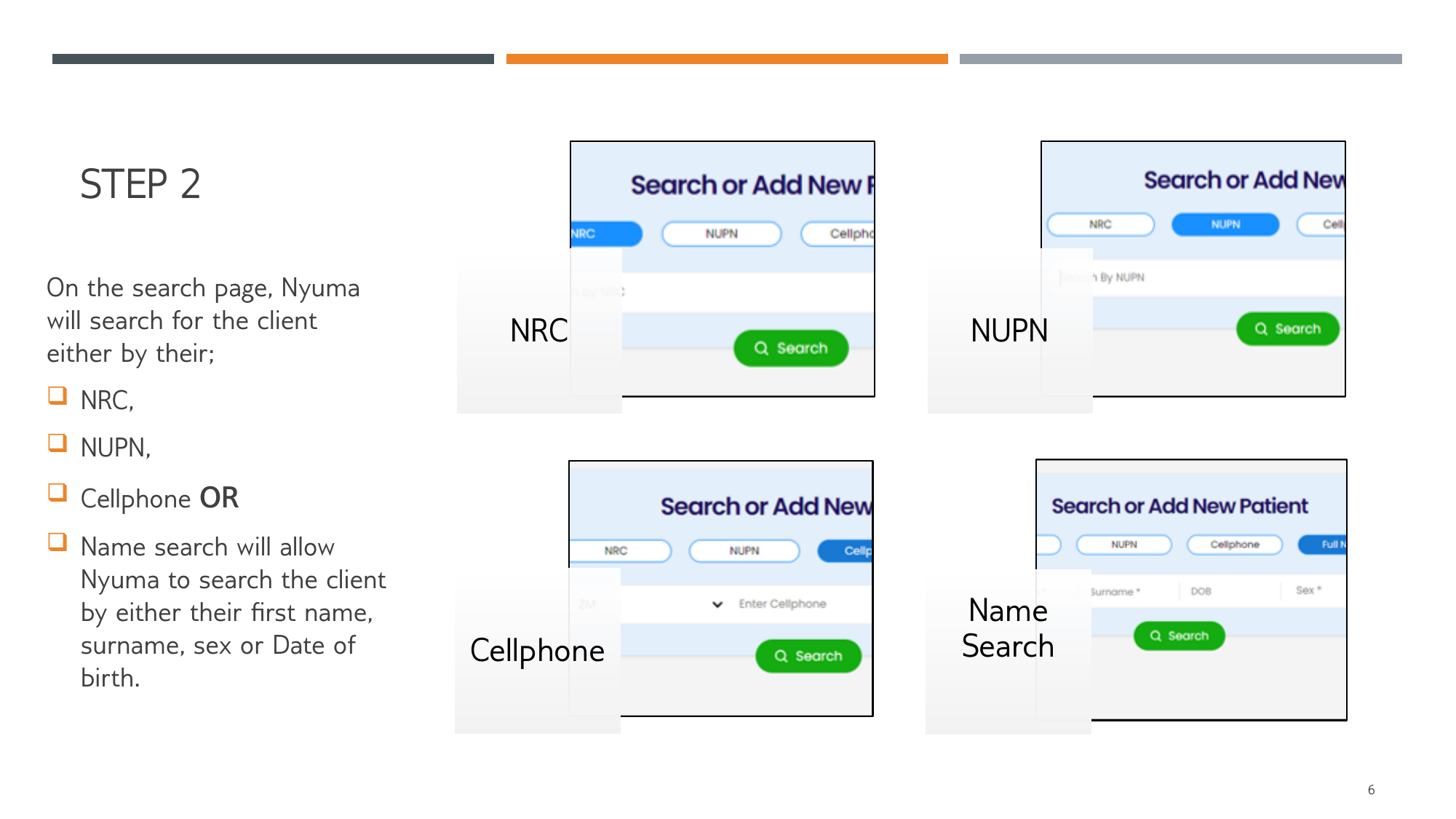

# Step 2
NRC
NUPN
Cellphone
Name Search

On the search page, Nyuma will search for the client  either by their;
NRC,
NUPN,
Cellphone OR
Name search will allow Nyuma to search the client by either their first name, surname, sex or Date of birth.

6